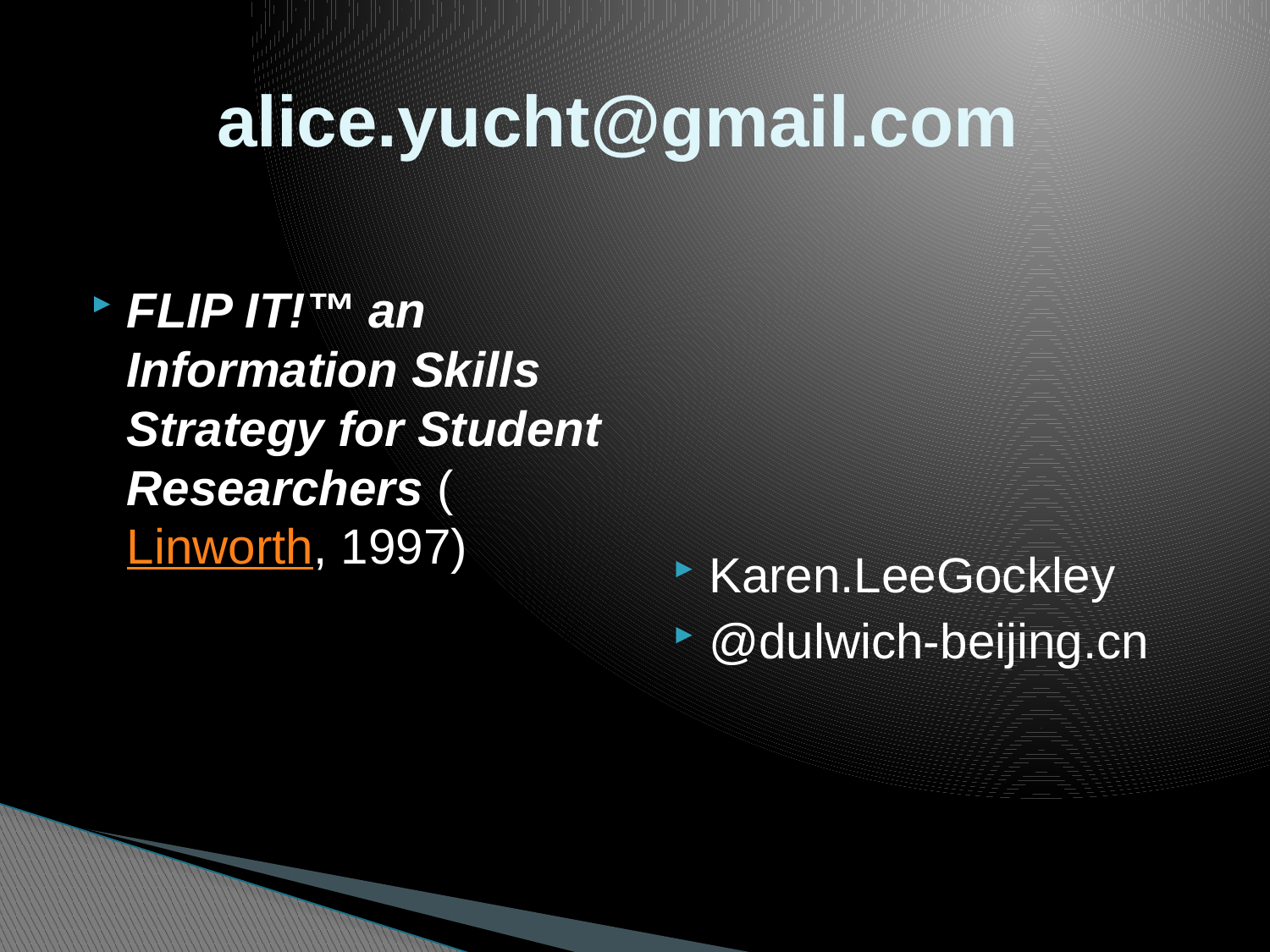

# alice.yucht@gmail.com

FLIP IT!™ an Information Skills Strategy for Student Researchers (Linworth, 1997)

Karen.LeeGockley
@dulwich-beijing.cn